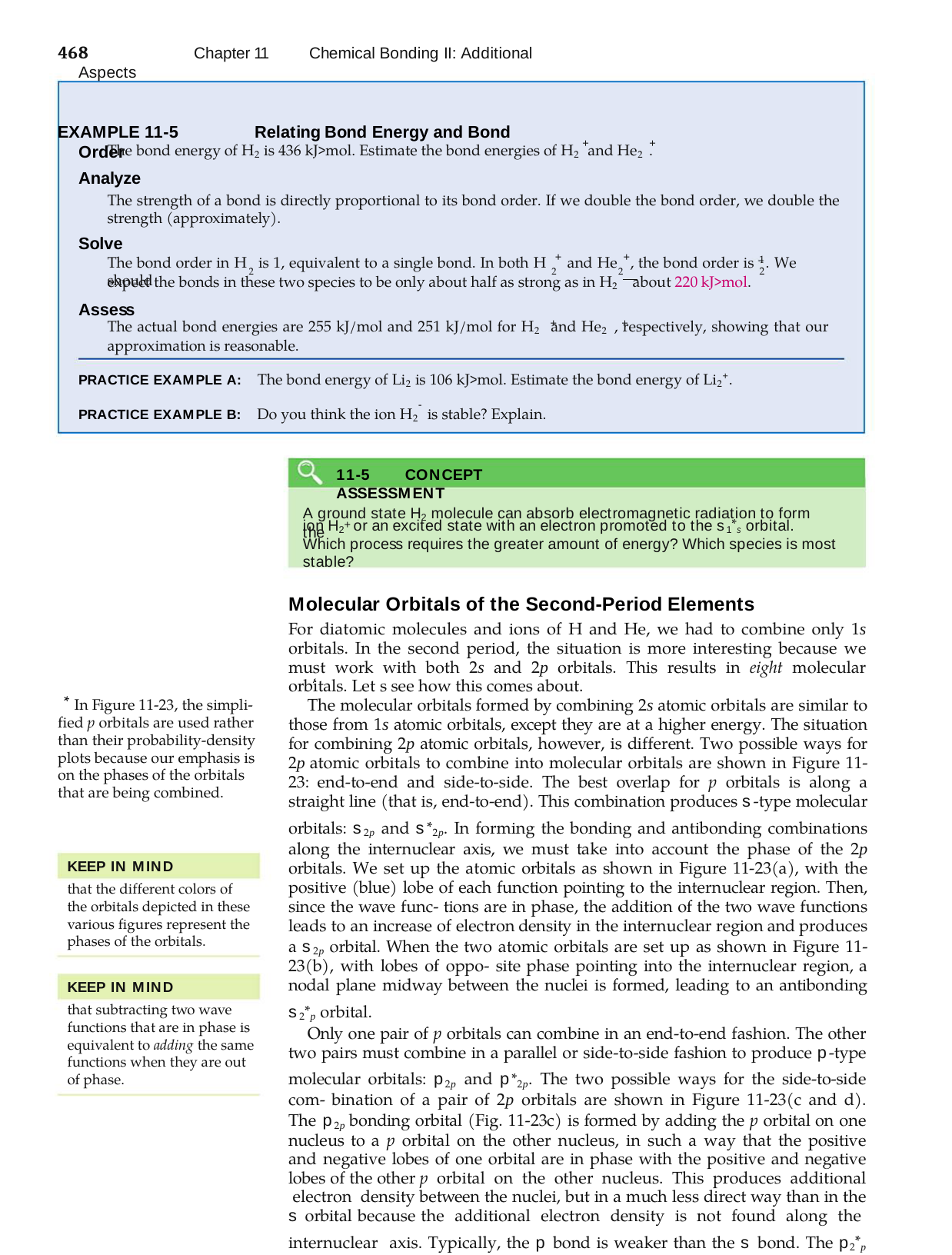

468	Chapter 11	Chemical Bonding II: Additional Aspects

EXAMPLE 11-5	Relating Bond Energy and Bond Order
+	+
The bond energy of H2 is 436 kJ>mol. Estimate the bond energies of H2   and He2  .
Analyze
The strength of a bond is directly proportional to its bond order. If we double the bond order, we double the strength (approximately).
Solve
1
+	+
The bond order in H   is 1, equivalent to a single bond. In both H	and He   , the bond order is   . We should
2	2	2	2
expect the bonds in these two species to be only about half as strong as in H2      about 220 kJ>mol.
Assess

+	+
The actual bond energies are 255 kJ/mol and 251 kJ/mol for H2    and He2   , respectively, showing that our approximation is reasonable.

PRACTICE EXAMPLE A:    The bond energy of Li2 is 106 kJ>mol. Estimate the bond energy of Li2+.
PRACTICE EXAMPLE B:    Do you think the ion H2   is stable? Explain.
-
11-5	CONCEPT ASSESSMENT
A ground state H2 molecule can absorb electromagnetic radiation to form the
+
ion H2   or an excited state with an electron promoted to the s1*s  orbital. Which process requires the greater amount of energy? Which species is most stable?
Molecular Orbitals of the Second-Period Elements
For diatomic molecules and ions of H and He, we had to combine only 1s orbitals. In the second period, the situation is more interesting because we must work with both 2s and 2p orbitals. This results in eight molecular orbitals. Let s see how this comes about.
The molecular orbitals formed by combining 2s atomic orbitals are similar to those from 1s atomic orbitals, except they are at a higher energy. The situation for combining 2p atomic orbitals, however, is different. Two possible ways for 2p atomic orbitals to combine into molecular orbitals are shown in Figure 11-23: end-to-end and side-to-side. The best overlap for p orbitals is along a straight line (that is, end-to-end). This combination produces s-type molecular orbitals: s2p and s*2p. In forming the bonding and antibonding combinations along the internuclear axis, we must take into account the phase of the 2p orbitals. We set up the atomic orbitals as shown in Figure 11-23(a), with the positive (blue) lobe of each function pointing to the internuclear region. Then, since the wave func- tions are in phase, the addition of the two wave functions leads to an increase of electron density in the internuclear region and produces a s2p orbital. When the two atomic orbitals are set up as shown in Figure 11-23(b), with lobes of oppo- site phase pointing into the internuclear region, a nodal plane midway between the nuclei is formed, leading to an antibonding s2*p orbital.
Only one pair of p orbitals can combine in an end-to-end fashion. The other two pairs must combine in a parallel or side-to-side fashion to produce p-type molecular orbitals: p2p and p*2p. The two possible ways for the side-to-side com- bination of a pair of 2p orbitals are shown in Figure 11-23(c and d). The p2p bonding orbital (Fig. 11-23c) is formed by adding the p orbital on one nucleus to a p orbital on the other nucleus, in such a way that the positive and negative lobes of one orbital are in phase with the positive and negative lobes of the other p  orbital  on  the  other  nucleus.  This  produces  additional  electron  density between the nuclei, but in a much less direct way than in the s orbital because the  additional  electron  density  is  not  found  along  the  internuclear  axis. Typically, the p bond is weaker than the s bond. The p2*p antibonding orbital is

*
In Figure 11-23, the simpli- fied p orbitals are used rather than their probability-density plots because our emphasis is on the phases of the orbitals that are being combined.
KEEP IN MIND
that the different colors of the orbitals depicted in these various figures represent the phases of the orbitals.
KEEP IN MIND
that subtracting two wave functions that are in phase is equivalent to adding the same functions when they are out of phase.